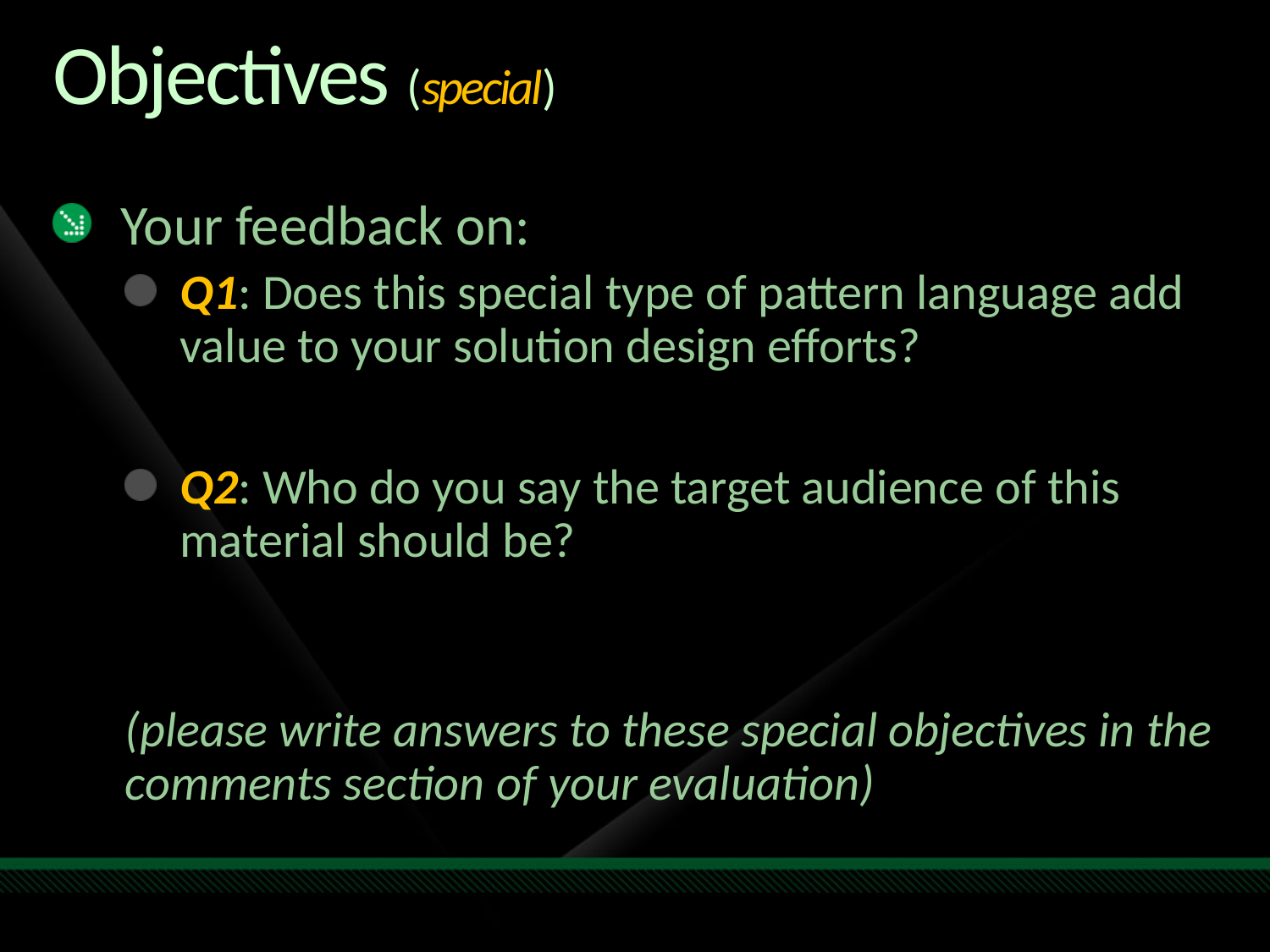

# Objectives (special)
 Your feedback on:
Q1: Does this special type of pattern language add value to your solution design efforts?

Q2: Who do you say the target audience of this material should be?

(please write answers to these special objectives in the comments section of your evaluation)